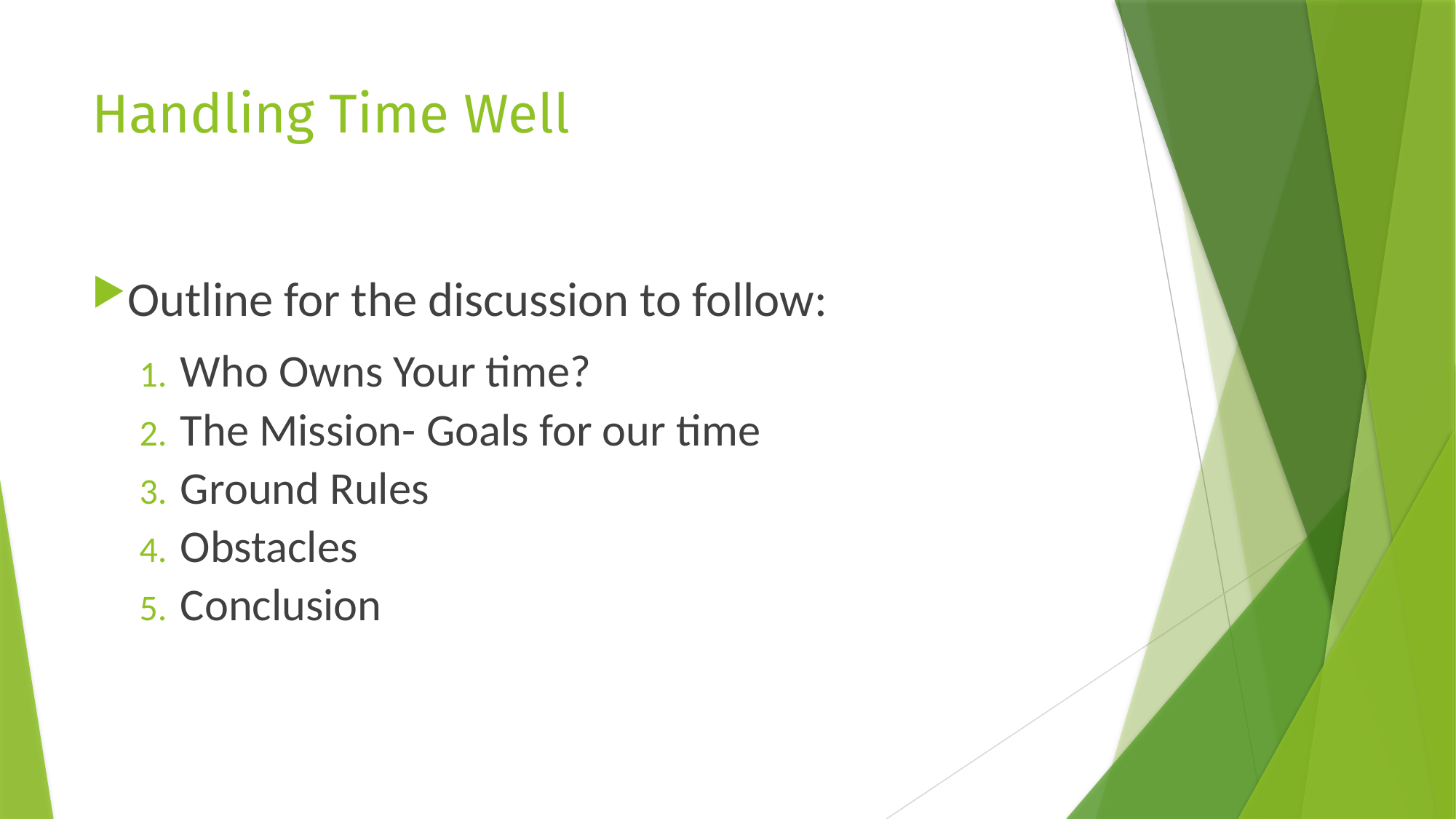

# Handling Time Well
Outline for the discussion to follow:
Who Owns Your time?
The Mission- Goals for our time
Ground Rules
Obstacles
Conclusion